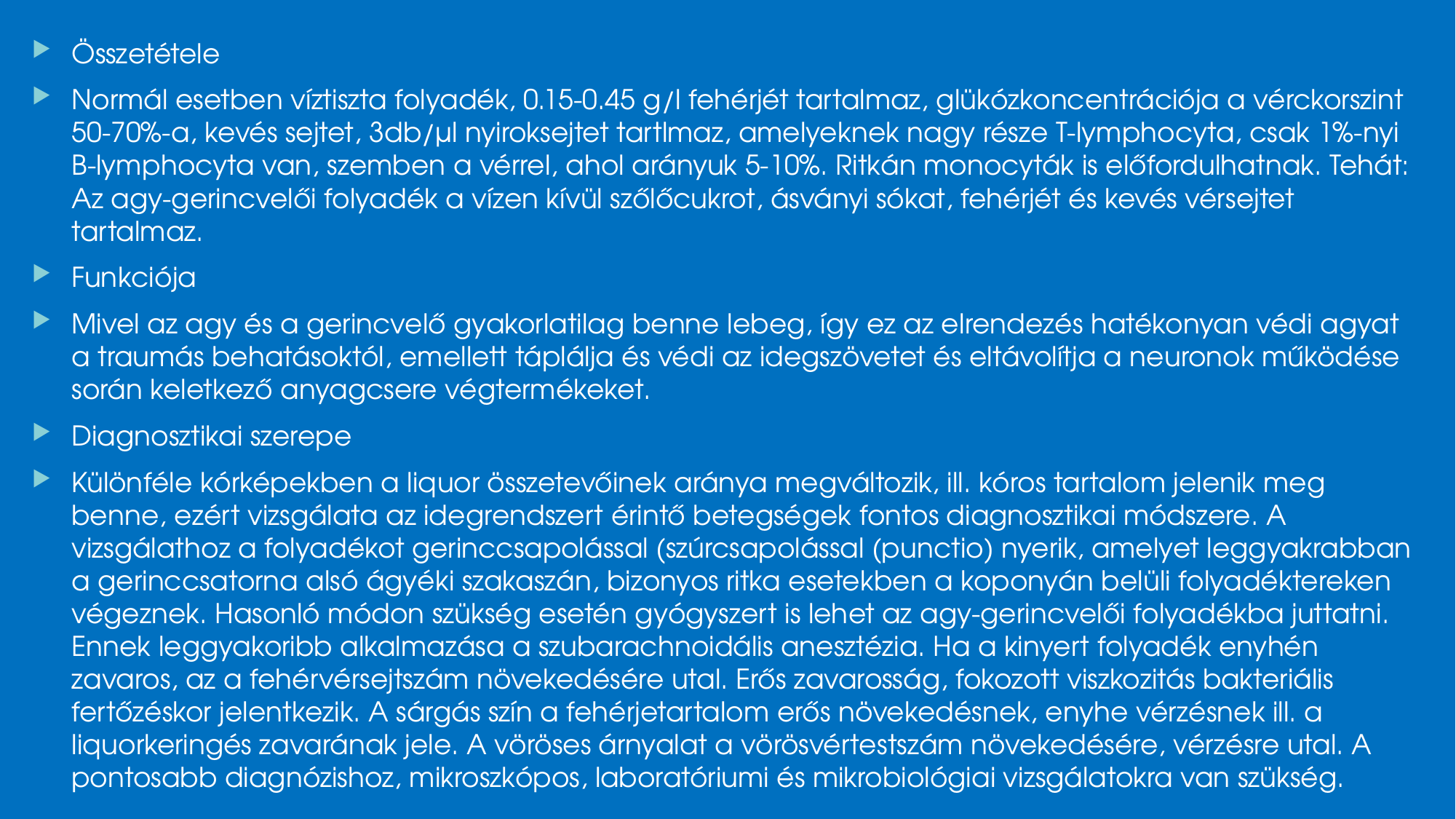

Összetétele
Normál esetben víztiszta folyadék, 0.15-0.45 g/l fehérjét tartalmaz, glükózkoncentrációja a vérckorszint 50-70%-a, kevés sejtet, 3db/µl nyiroksejtet tartlmaz, amelyeknek nagy része T-lymphocyta, csak 1%-nyi B-lymphocyta van, szemben a vérrel, ahol arányuk 5-10%. Ritkán monocyták is előfordulhatnak. Tehát: Az agy-gerincvelői folyadék a vízen kívül szőlőcukrot, ásványi sókat, fehérjét és kevés vérsejtet tartalmaz.
Funkciója
Mivel az agy és a gerincvelő gyakorlatilag benne lebeg, így ez az elrendezés hatékonyan védi agyat a traumás behatásoktól, emellett táplálja és védi az idegszövetet és eltávolítja a neuronok működése során keletkező anyagcsere végtermékeket.
Diagnosztikai szerepe
Különféle kórképekben a liquor összetevőinek aránya megváltozik, ill. kóros tartalom jelenik meg benne, ezért vizsgálata az idegrendszert érintő betegségek fontos diagnosztikai módszere. A vizsgálathoz a folyadékot gerinccsapolással (szúrcsapolással (punctio) nyerik, amelyet leggyakrabban a gerinccsatorna alsó ágyéki szakaszán, bizonyos ritka esetekben a koponyán belüli folyadéktereken végeznek. Hasonló módon szükség esetén gyógyszert is lehet az agy-gerincvelői folyadékba juttatni. Ennek leggyakoribb alkalmazása a szubarachnoidális anesztézia. Ha a kinyert folyadék enyhén zavaros, az a fehérvérsejtszám növekedésére utal. Erős zavarosság, fokozott viszkozitás bakteriális fertőzéskor jelentkezik. A sárgás szín a fehérjetartalom erős növekedésnek, enyhe vérzésnek ill. a liquorkeringés zavarának jele. A vöröses árnyalat a vörösvértestszám növekedésére, vérzésre utal. A pontosabb diagnózishoz, mikroszkópos, laboratóriumi és mikrobiológiai vizsgálatokra van szükség.